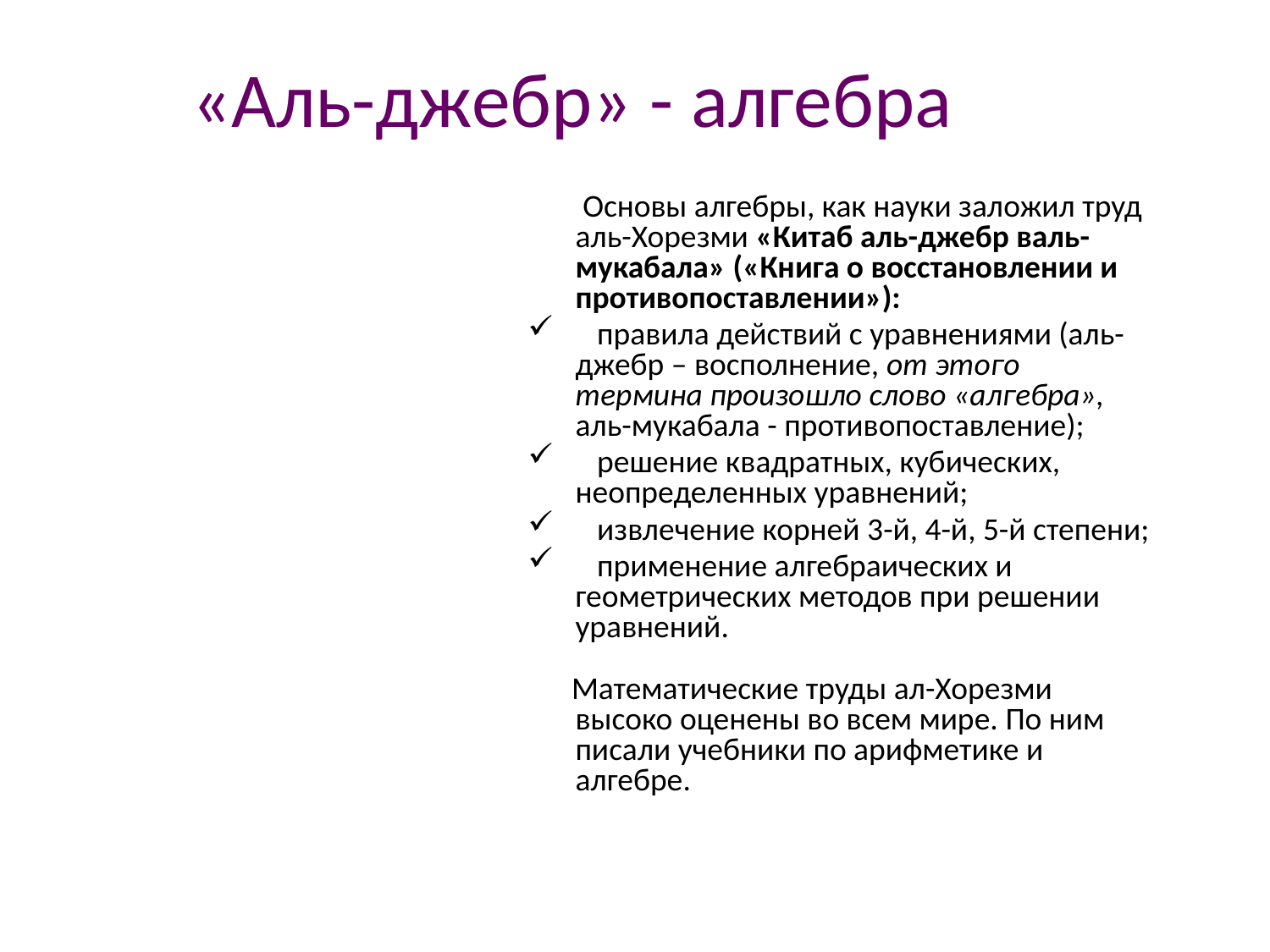

# «Аль-джебр» - алгебра
          Основы алгебры, как науки заложил труд аль-Хорезми «Китаб аль-джебр валь-мукабала» («Книга о восстановлении и противопоставлении»):
   правила действий с уравнениями (аль-джебр – восполнение, от этого термина произошло слово «алгебра», аль-мукабала - противопоставление);
   решение квадратных, кубических, неопределенных уравнений;
   извлечение корней 3-й, 4-й, 5-й степени;
   применение алгебраических и геометрических методов при решении уравнений.

         Математические труды ал-Хорезми высоко оценены во всем мире. По ним писали учебники по арифметике и алгебре.